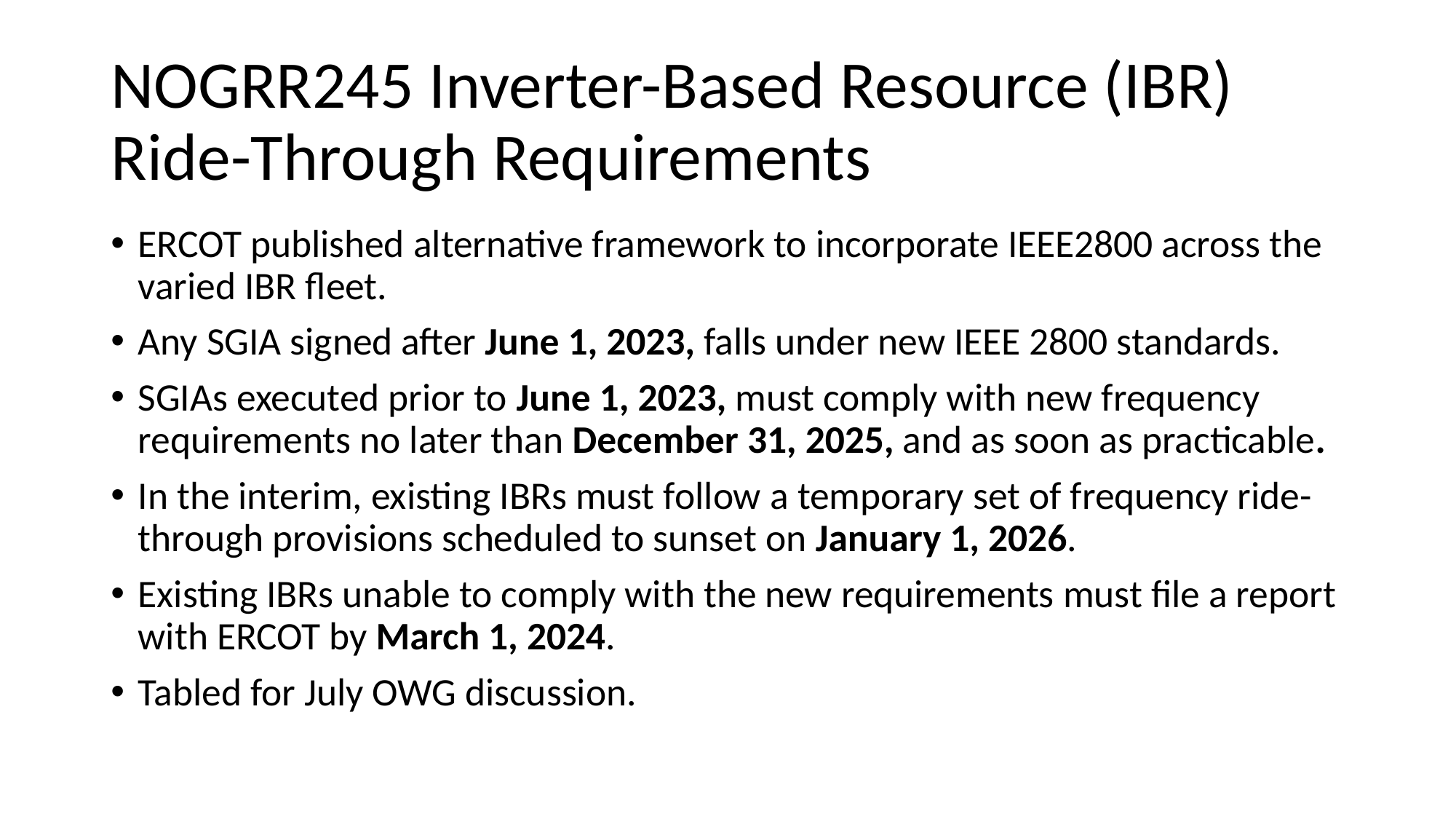

# NOGRR245 Inverter-Based Resource (IBR) Ride-Through Requirements
ERCOT published alternative framework to incorporate IEEE2800 across the varied IBR fleet.
Any SGIA signed after June 1, 2023, falls under new IEEE 2800 standards.
SGIAs executed prior to June 1, 2023, must comply with new frequency requirements no later than December 31, 2025, and as soon as practicable.
In the interim, existing IBRs must follow a temporary set of frequency ride-through provisions scheduled to sunset on January 1, 2026.
Existing IBRs unable to comply with the new requirements must file a report with ERCOT by March 1, 2024.
Tabled for July OWG discussion.